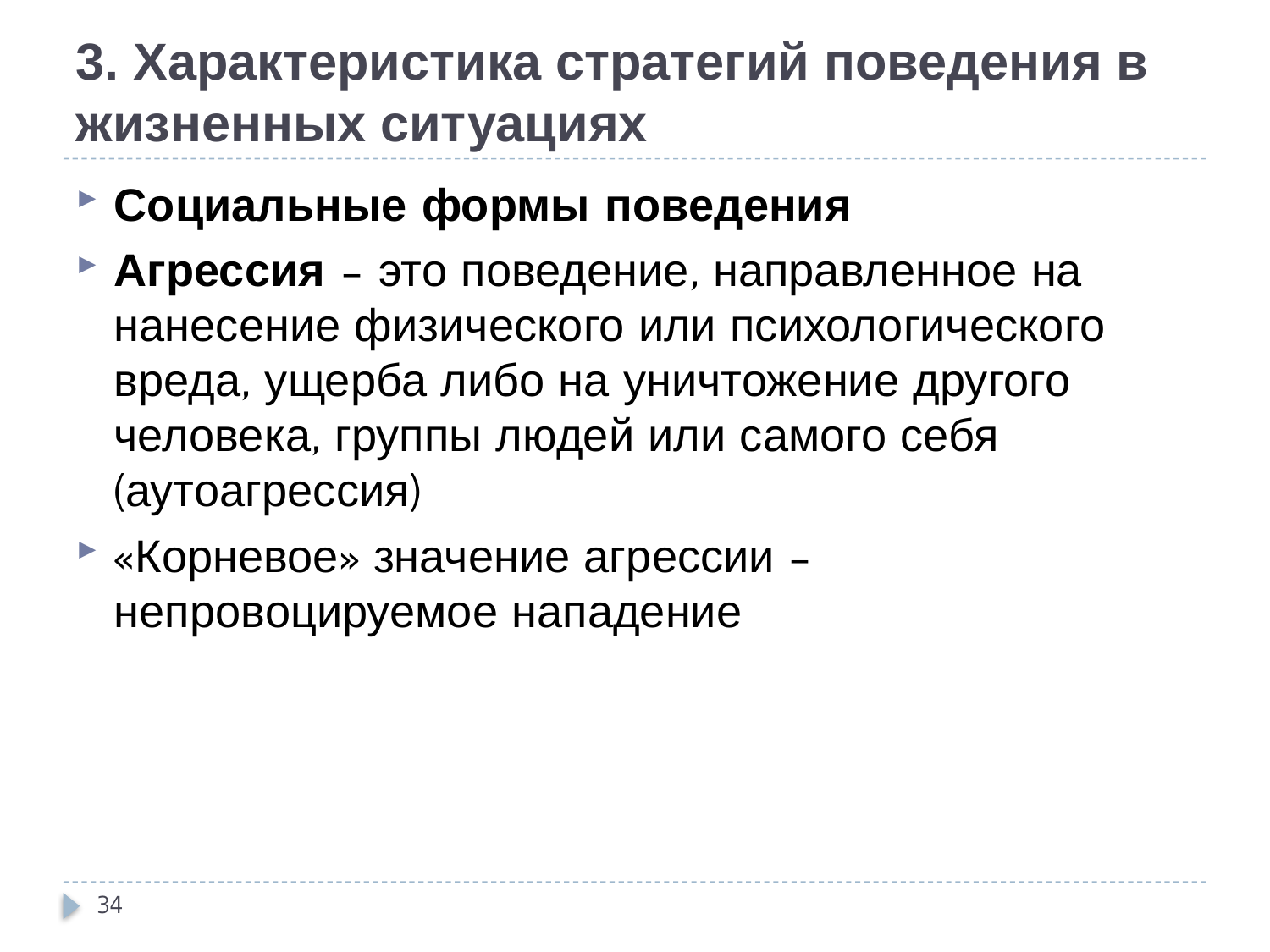

# 3. Характеристика стратегий поведения в жизненных ситуациях
Социальные формы поведения
Агрессия – это поведение, направленное на нанесение физического или психологического вреда, ущерба либо на уничтожение другого человека, группы людей или самого себя (аутоагрессия)
«Корневое» значение агрессии – непровоцируемое нападение
34